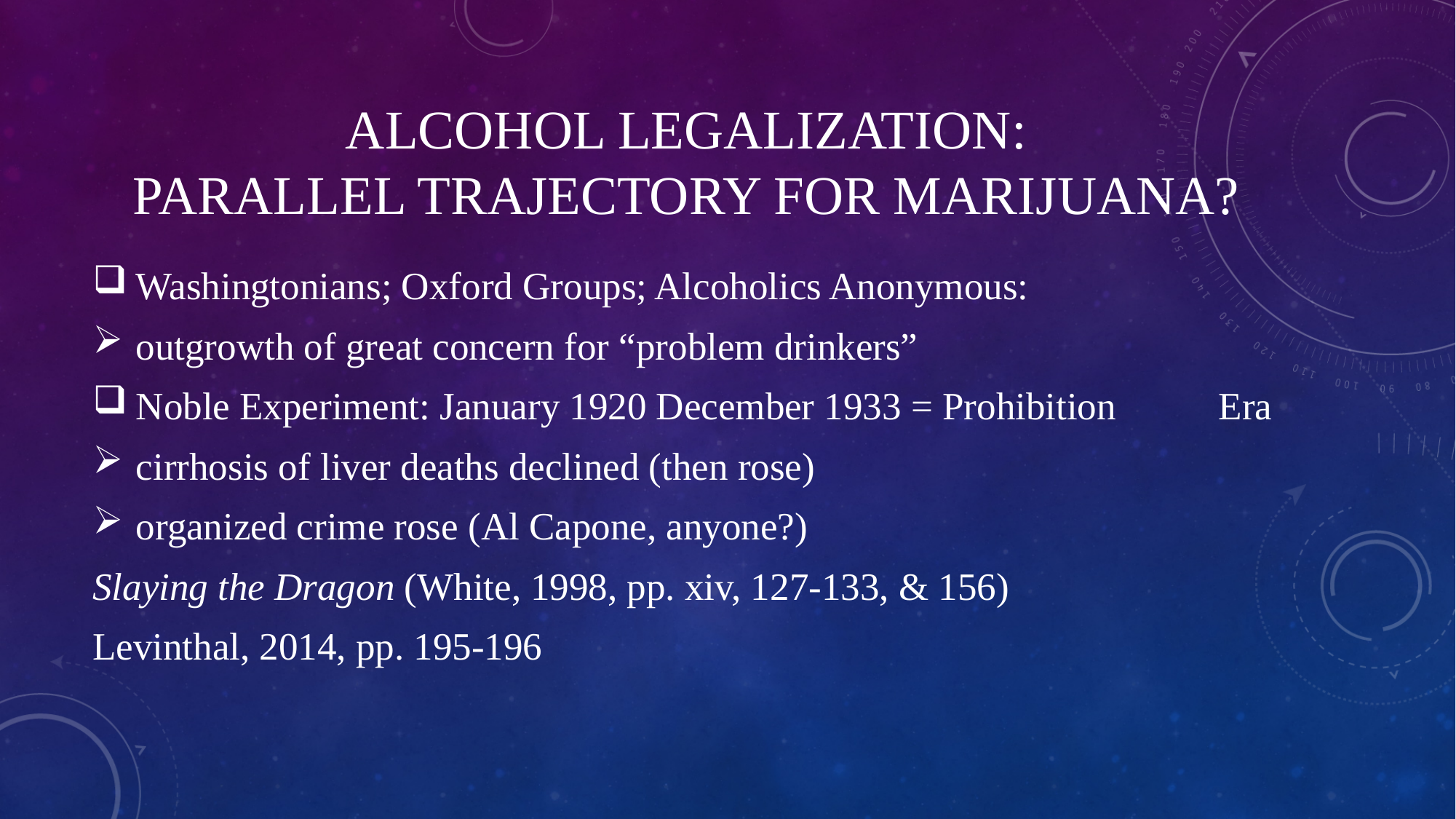

# Alcohol legalization: parallel trajectory for marijuana?
 Washingtonians; Oxford Groups; Alcoholics Anonymous:
 outgrowth of great concern for “problem drinkers”
 Noble Experiment: January 1920 December 1933 = Prohibition 				Era
 cirrhosis of liver deaths declined (then rose)
 organized crime rose (Al Capone, anyone?)
Slaying the Dragon (White, 1998, pp. xiv, 127-133, & 156)
Levinthal, 2014, pp. 195-196